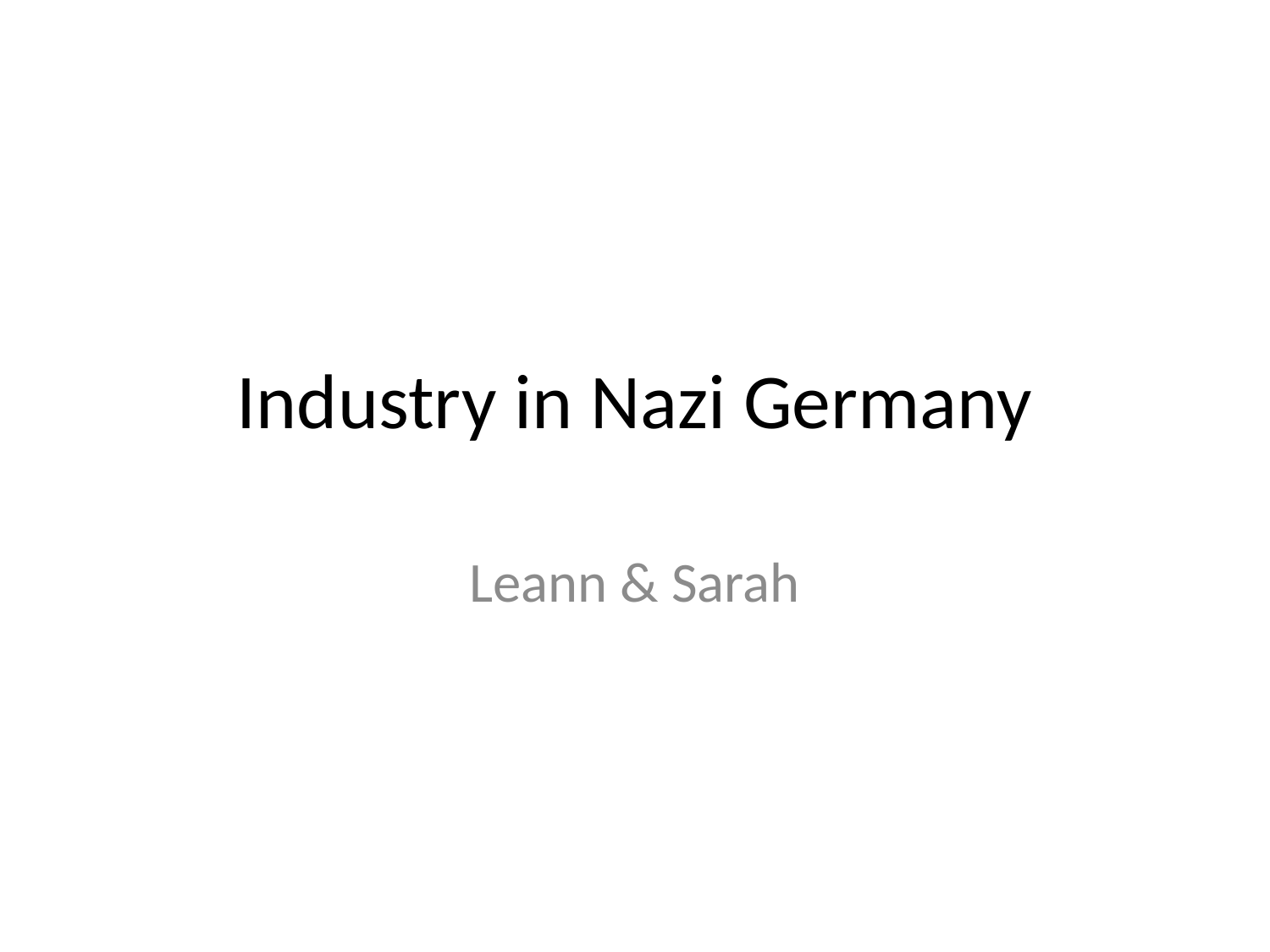

# Industry in Nazi Germany
Leann & Sarah